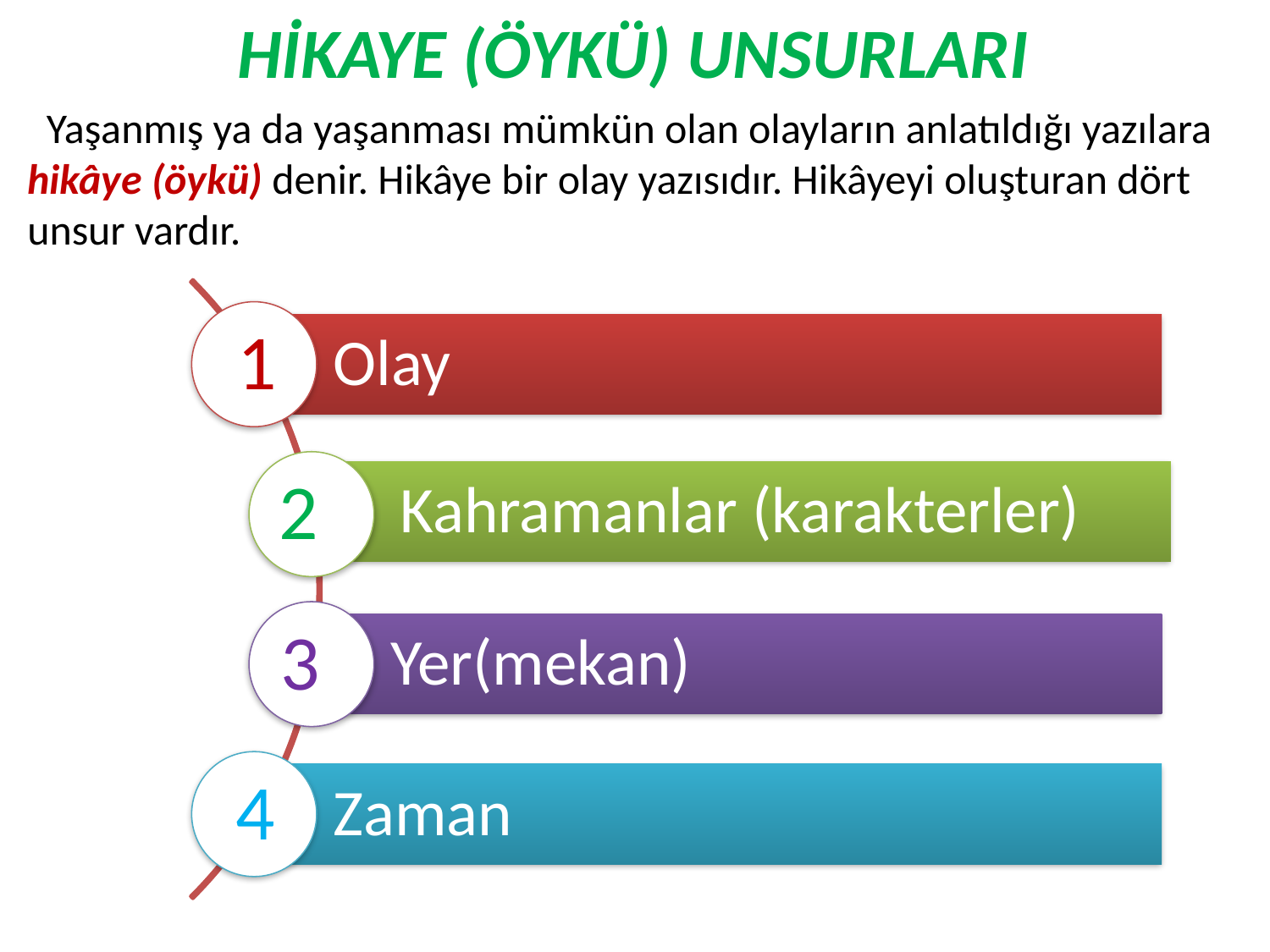

HİKAYE (ÖYKÜ) UNSURLARI
  Yaşanmış ya da yaşanması mümkün olan olayların anlatıldığı yazılara
hikâye (öykü) denir. Hikâye bir olay yazısıdır. Hikâyeyi oluşturan dört
unsur vardır.
Olay
Kahramanlar (karakterler)
Yer(mekan)
Zaman
1
2
3
4